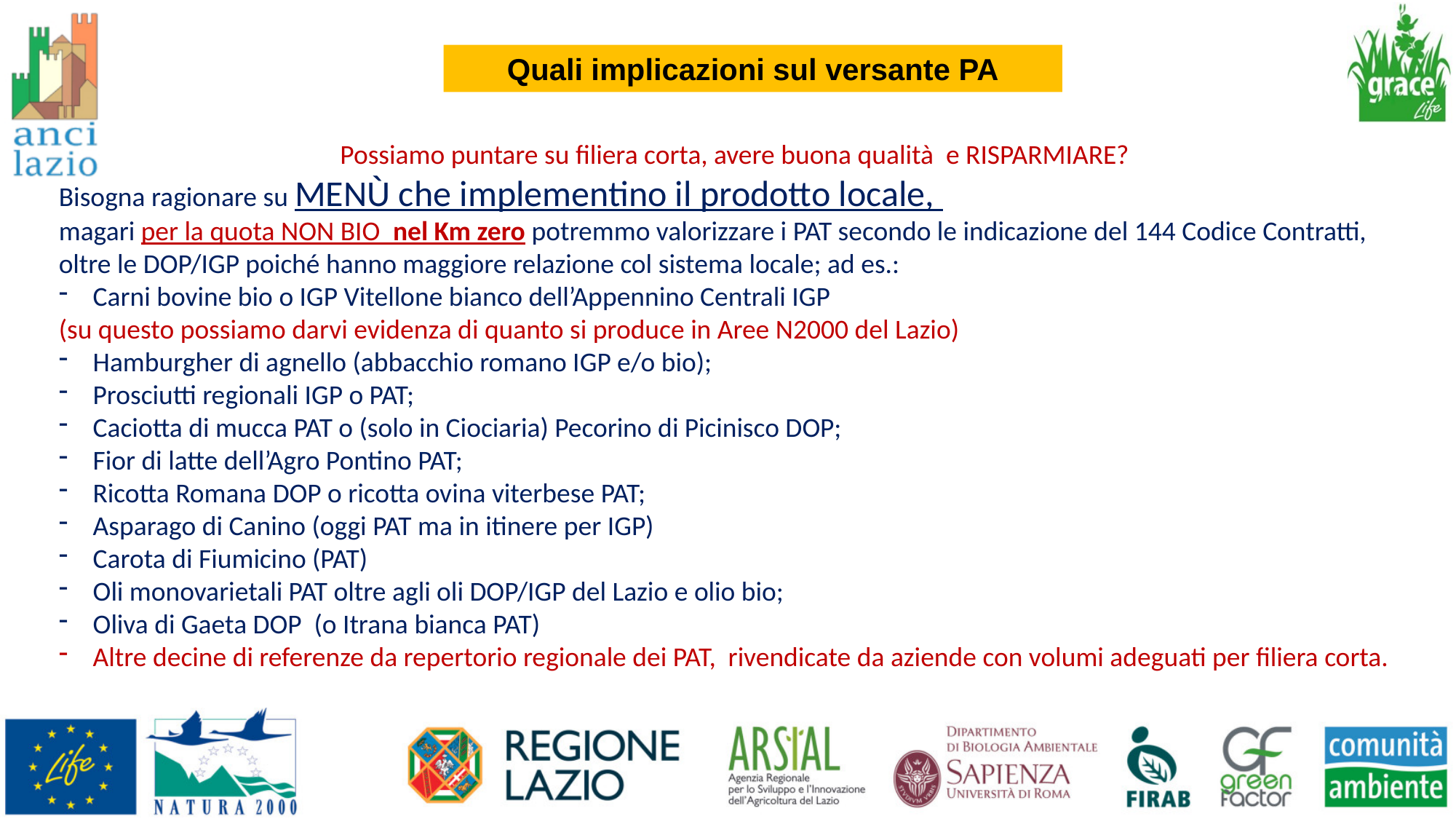

Quali implicazioni sul versante PA
Possiamo puntare su filiera corta, avere buona qualità  e RISPARMIARE?
Bisogna ragionare su MENÙ che implementino il prodotto locale,
magari per la quota NON BIO  nel Km zero potremmo valorizzare i PAT secondo le indicazione del 144 Codice Contratti, oltre le DOP/IGP poiché hanno maggiore relazione col sistema locale; ad es.:
Carni bovine bio o IGP Vitellone bianco dell’Appennino Centrali IGP
(su questo possiamo darvi evidenza di quanto si produce in Aree N2000 del Lazio)
Hamburgher di agnello (abbacchio romano IGP e/o bio);
Prosciutti regionali IGP o PAT;
Caciotta di mucca PAT o (solo in Ciociaria) Pecorino di Picinisco DOP;
Fior di latte dell’Agro Pontino PAT;
Ricotta Romana DOP o ricotta ovina viterbese PAT;
Asparago di Canino (oggi PAT ma in itinere per IGP)
Carota di Fiumicino (PAT)
Oli monovarietali PAT oltre agli oli DOP/IGP del Lazio e olio bio;
Oliva di Gaeta DOP  (o Itrana bianca PAT)
Altre decine di referenze da repertorio regionale dei PAT,  rivendicate da aziende con volumi adeguati per filiera corta.